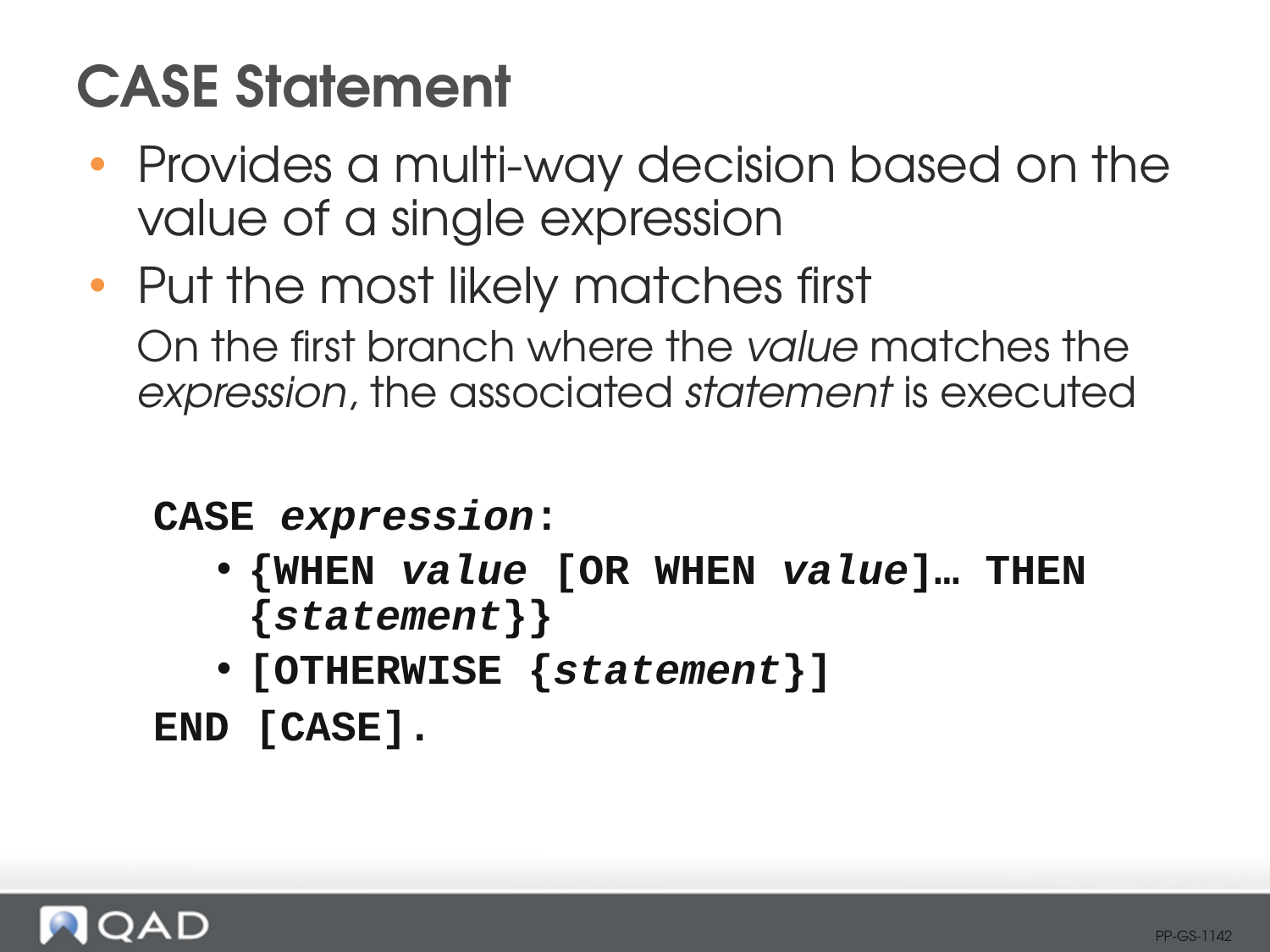

# CASE Statement
Provides a multi-way decision based on the value of a single expression
Put the most likely matches first
On the first branch where the value matches the expression, the associated statement is executed

CASE expression:
{WHEN value [OR WHEN value]… THEN {statement}}
[OTHERWISE {statement}]
END [CASE].

PP-GS-1142